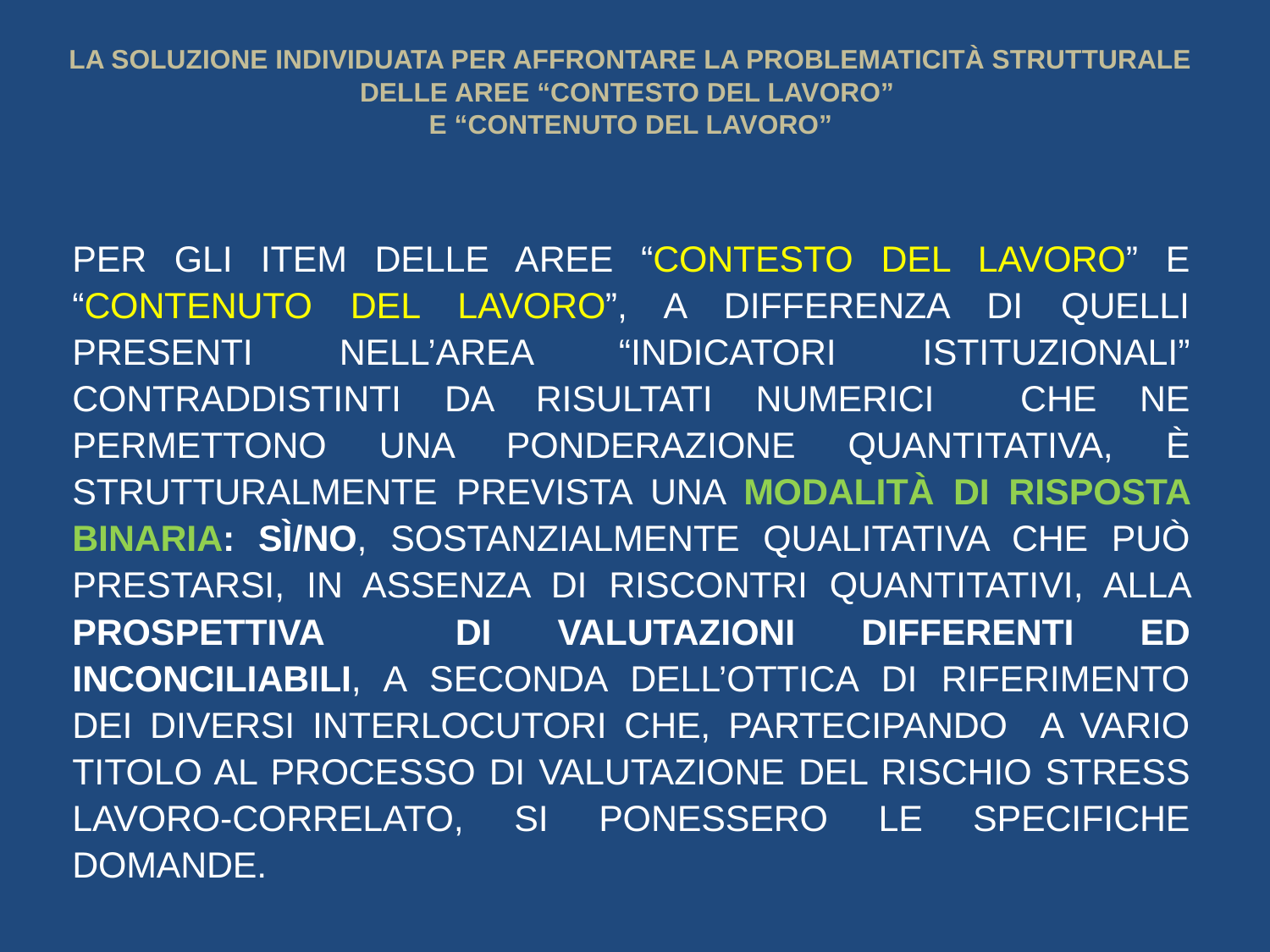

# LA SOLUZIONE INDIVIDUATA PER AFFRONTARE LA PROBLEMATICITÀ STRUTTURALE DELLE AREE “CONTESTO DEL LAVORO” E “CONTENUTO DEL LAVORO”
PER GLI ITEM DELLE AREE “CONTESTO DEL LAVORO” E “CONTENUTO DEL LAVORO”, A DIFFERENZA DI QUELLI PRESENTI NELL’AREA “INDICATORI ISTITUZIONALI” CONTRADDISTINTI DA RISULTATI NUMERICI  CHE NE PERMETTONO UNA PONDERAZIONE QUANTITATIVA, È STRUTTURALMENTE PREVISTA UNA MODALITÀ DI RISPOSTA BINARIA: SÌ/NO, SOSTANZIALMENTE QUALITATIVA CHE PUÒ PRESTARSI, IN ASSENZA DI RISCONTRI QUANTITATIVI, ALLA PROSPETTIVA  DI VALUTAZIONI DIFFERENTI ED INCONCILIABILI, A SECONDA DELL’OTTICA DI RIFERIMENTO DEI DIVERSI INTERLOCUTORI CHE, PARTECIPANDO  A VARIO TITOLO AL PROCESSO DI VALUTAZIONE DEL RISCHIO STRESS LAVORO-CORRELATO, SI PONESSERO LE SPECIFICHE DOMANDE.